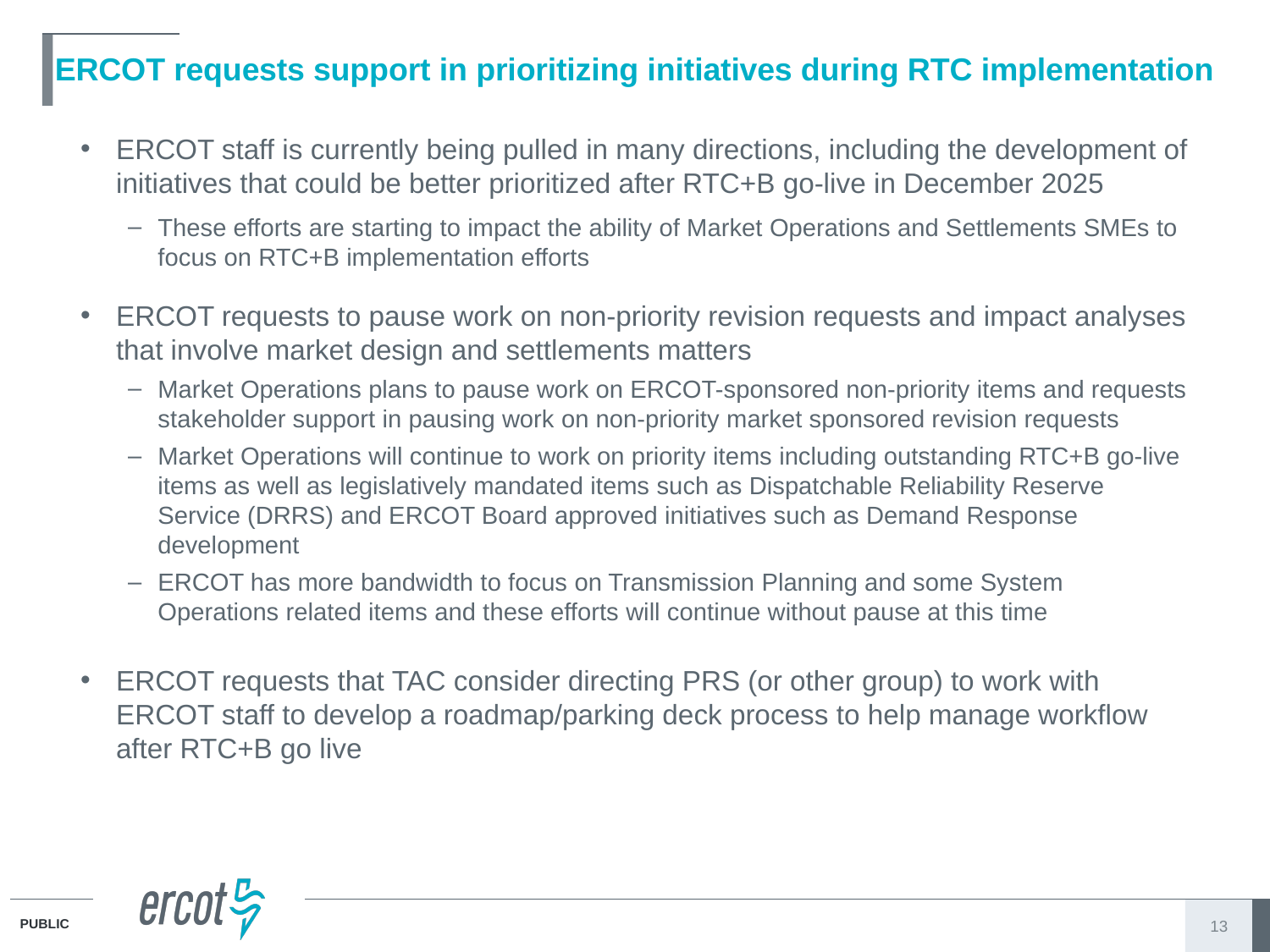

# ERCOT requests support in prioritizing initiatives during RTC implementation
ERCOT staff is currently being pulled in many directions, including the development of initiatives that could be better prioritized after RTC+B go-live in December 2025
These efforts are starting to impact the ability of Market Operations and Settlements SMEs to focus on RTC+B implementation efforts

ERCOT requests to pause work on non-priority revision requests and impact analyses that involve market design and settlements matters
Market Operations plans to pause work on ERCOT-sponsored non-priority items and requests stakeholder support in pausing work on non-priority market sponsored revision requests
Market Operations will continue to work on priority items including outstanding RTC+B go-live items as well as legislatively mandated items such as Dispatchable Reliability Reserve Service (DRRS) and ERCOT Board approved initiatives such as Demand Response development
ERCOT has more bandwidth to focus on Transmission Planning and some System Operations related items and these efforts will continue without pause at this time

ERCOT requests that TAC consider directing PRS (or other group) to work with ERCOT staff to develop a roadmap/parking deck process to help manage workflow after RTC+B go live
13